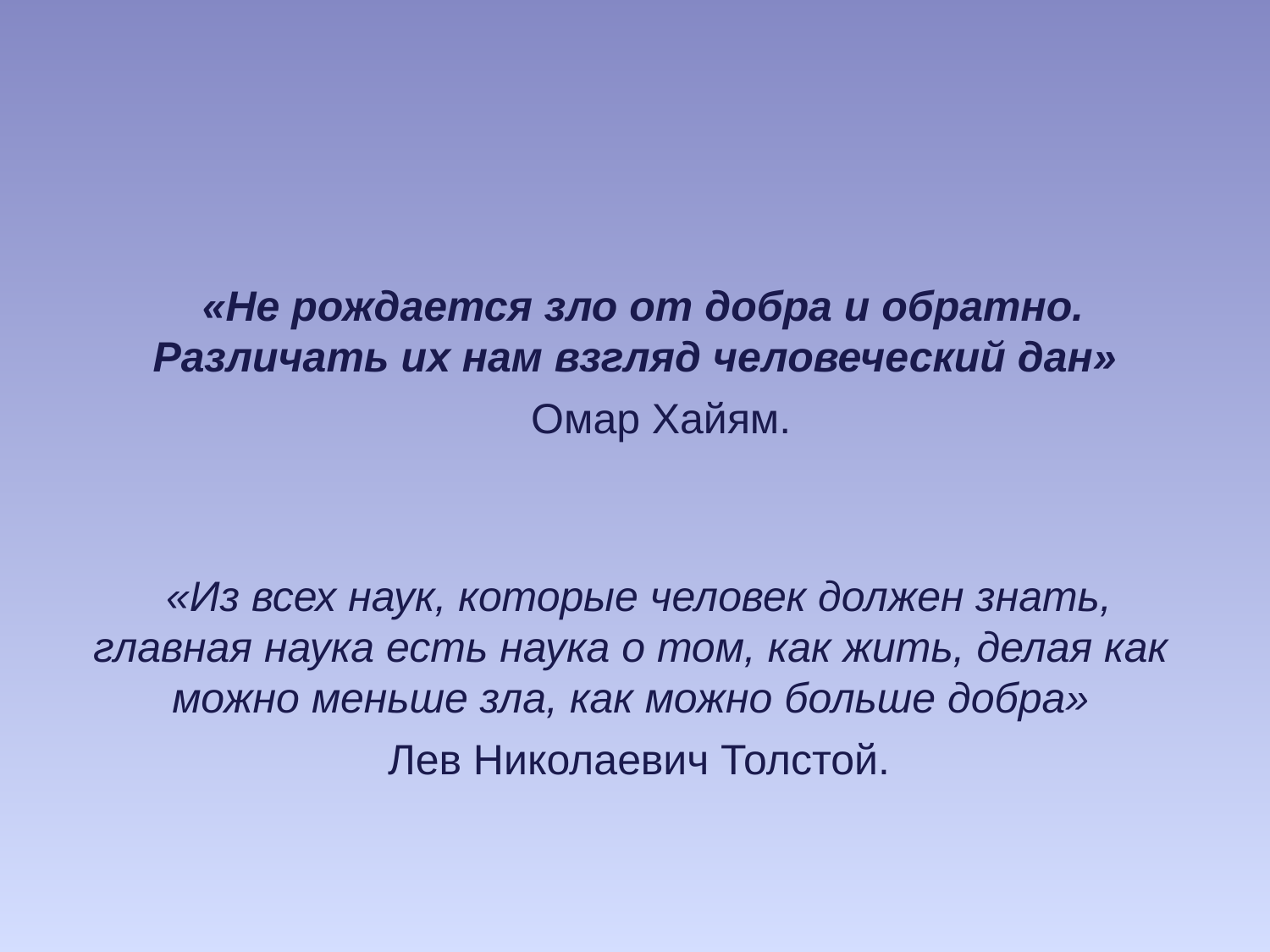

#
«Не рождается зло от добра и обратно. Различать их нам взгляд человеческий дан»
   Омар Хайям.
«Из всех наук, которые человек должен знать, главная наука есть наука о том, как жить, делая как можно меньше зла, как можно больше добра»
Лев Николаевич Толстой.